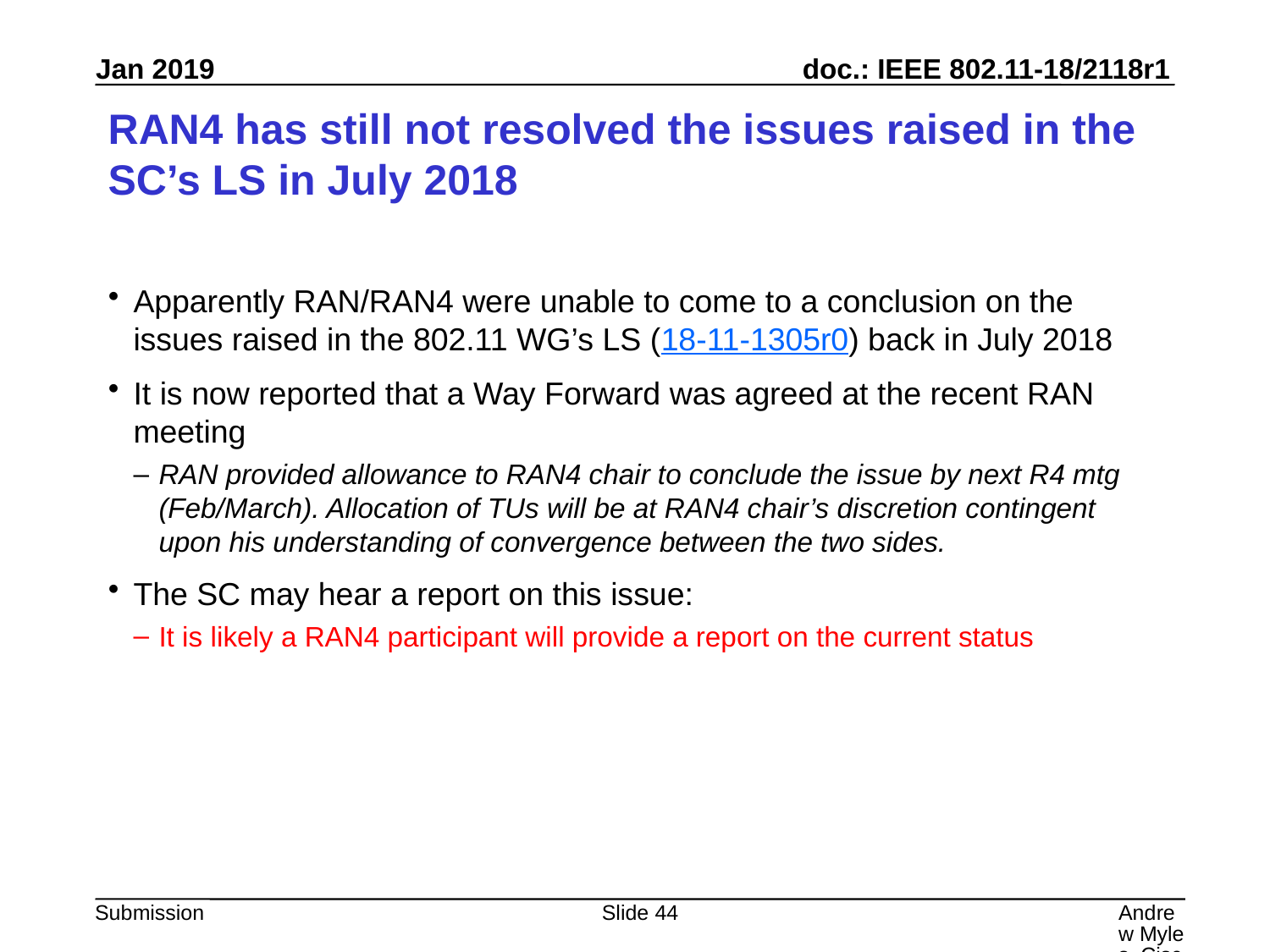

# RAN4 has still not resolved the issues raised in the SC’s LS in July 2018
Apparently RAN/RAN4 were unable to come to a conclusion on the issues raised in the 802.11 WG’s LS (18-11-1305r0) back in July 2018
It is now reported that a Way Forward was agreed at the recent RAN meeting
RAN provided allowance to RAN4 chair to conclude the issue by next R4 mtg (Feb/March). Allocation of TUs will be at RAN4 chair’s discretion contingent upon his understanding of convergence between the two sides.
The SC may hear a report on this issue:
It is likely a RAN4 participant will provide a report on the current status

Slide 44
Andrew Myles, Cisco